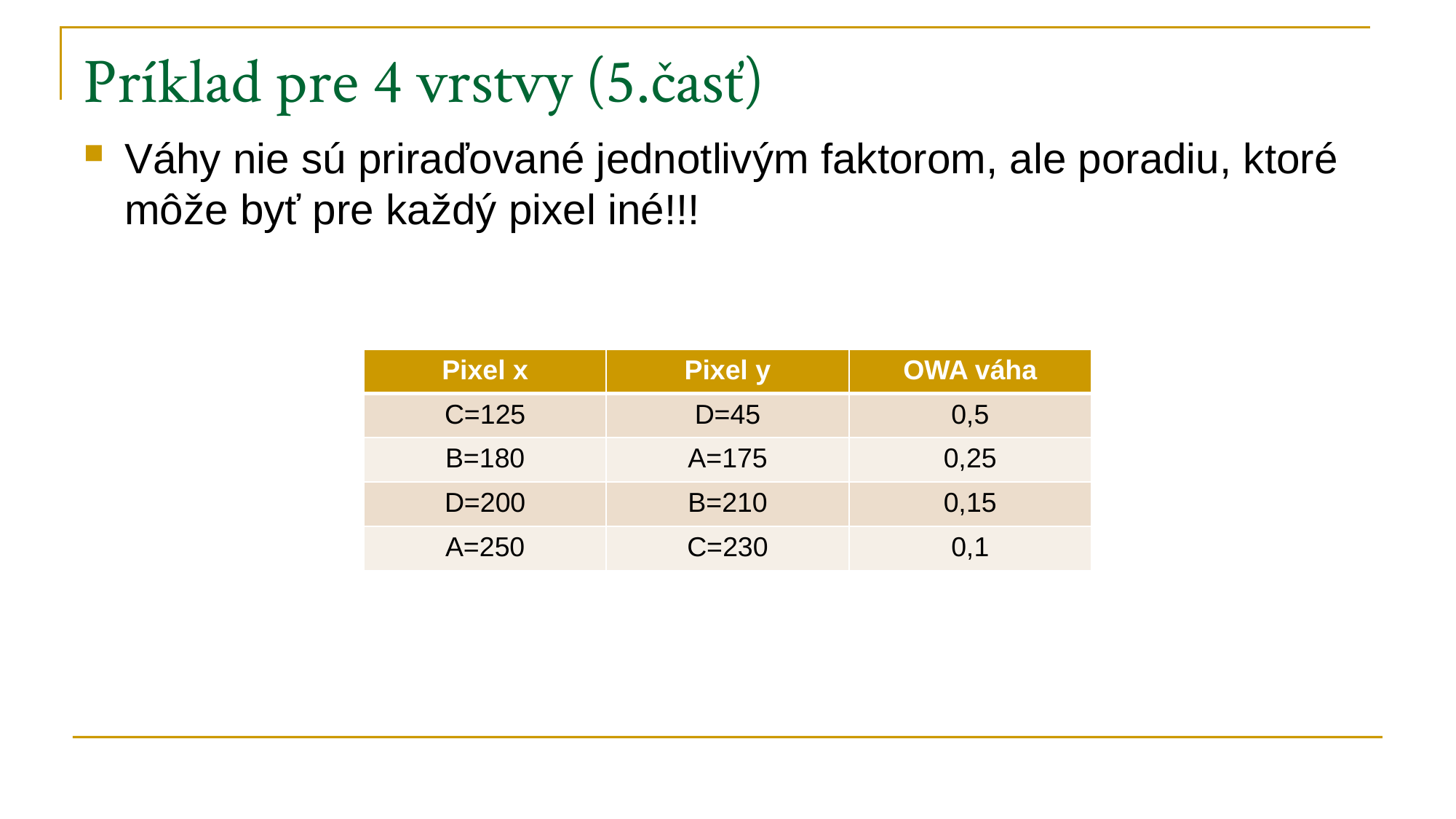

# Príklad pre 4 vrstvy (5.časť)
Váhy nie sú priraďované jednotlivým faktorom, ale poradiu, ktoré môže byť pre každý pixel iné!!!

| Pixel x | Pixel y | OWA váha |
| --- | --- | --- |
| C=125 | D=45 | 0,5 |
| B=180 | A=175 | 0,25 |
| D=200 | B=210 | 0,15 |
| A=250 | C=230 | 0,1 |